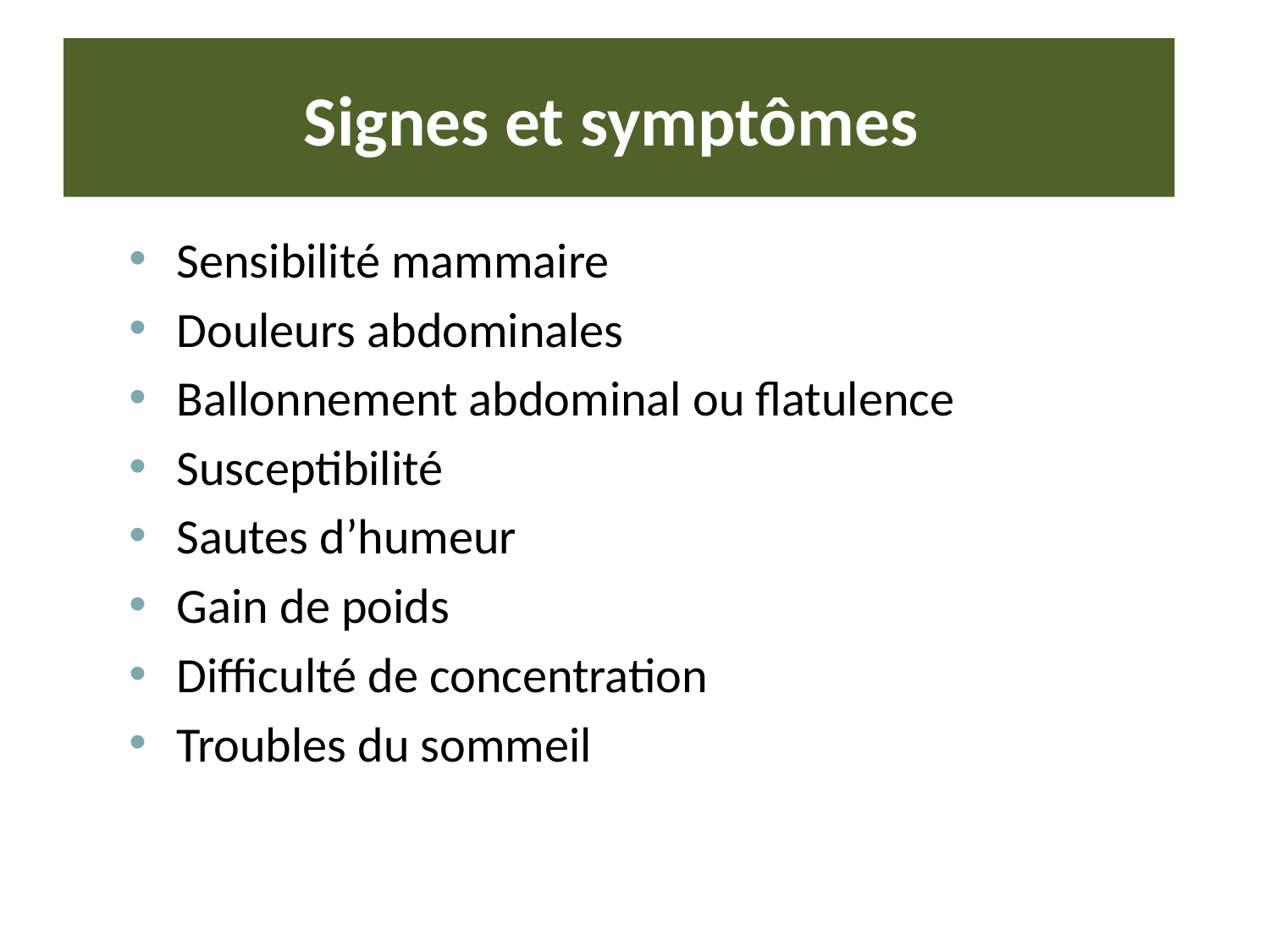

# Signes et symptômes
Sensibilité mammaire
Douleurs abdominales
Ballonnement abdominal ou flatulence
Susceptibilité
Sautes d’humeur
Gain de poids
Difficulté de concentration
Troubles du sommeil